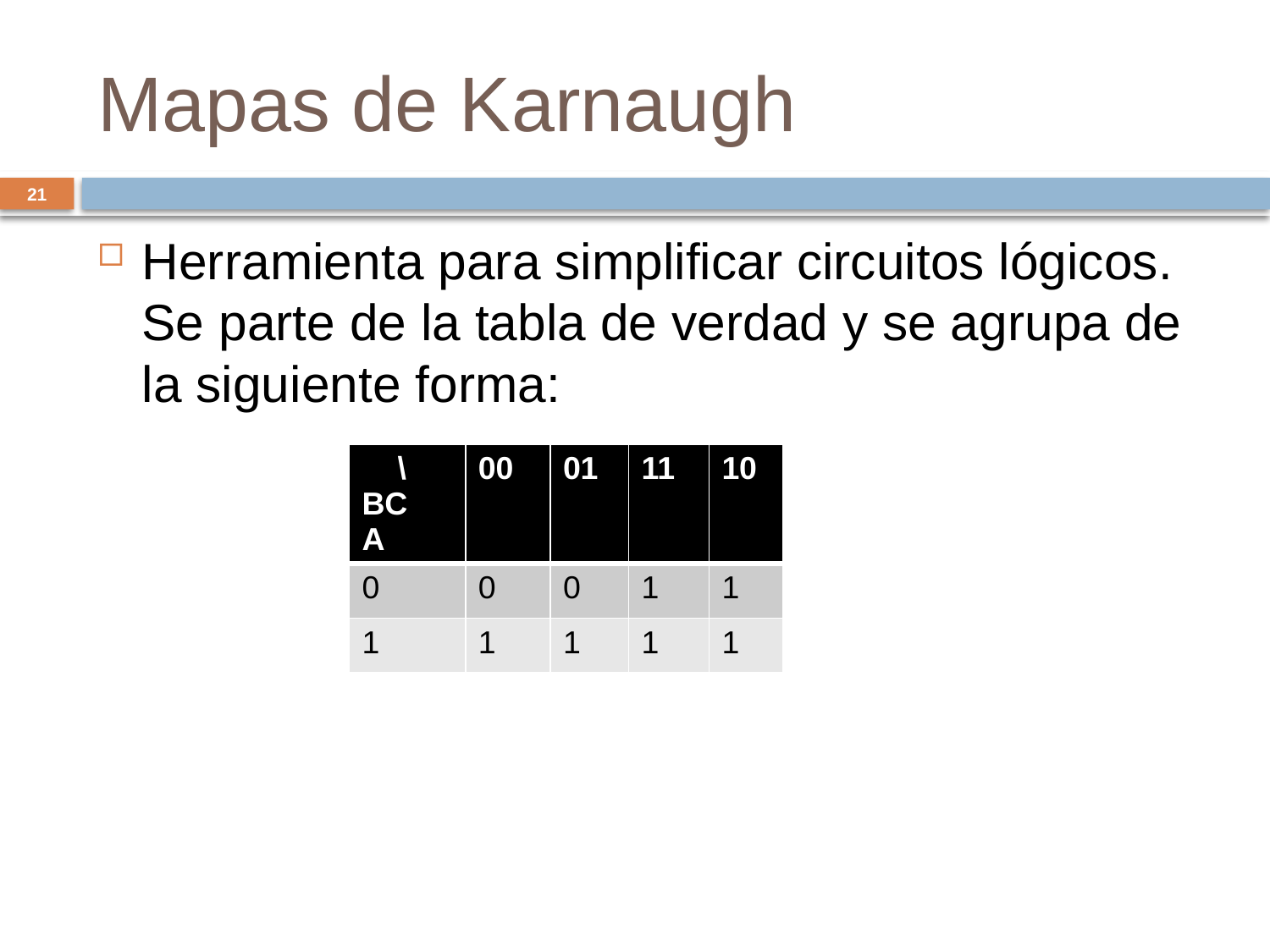

# Mapas de Karnaugh
21
Herramienta para simplificar circuitos lógicos. Se parte de la tabla de verdad y se agrupa de la siguiente forma:

| \ BC A | 00 | 01 | 11 | 10 |
| --- | --- | --- | --- | --- |
| 0 | 0 | 0 | 1 | 1 |
| 1 | 1 | 1 | 1 | 1 |